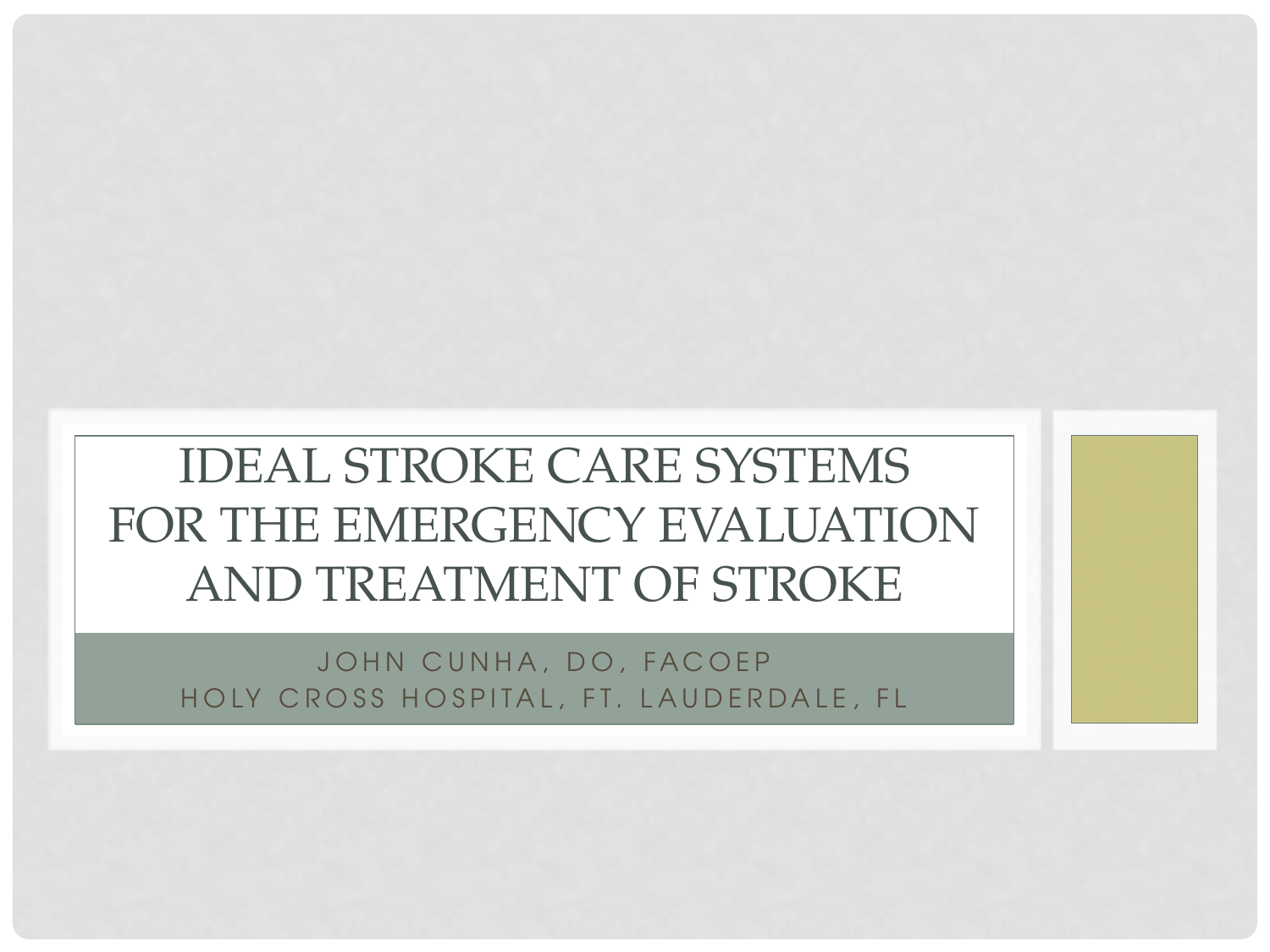

# IDEAL STROKE CARE SYSTEMS for the emergency evaluation and treatment of stroke
John Cunha, DO, FACOEP
Holy Cross hospital, ft. Lauderdale, fl